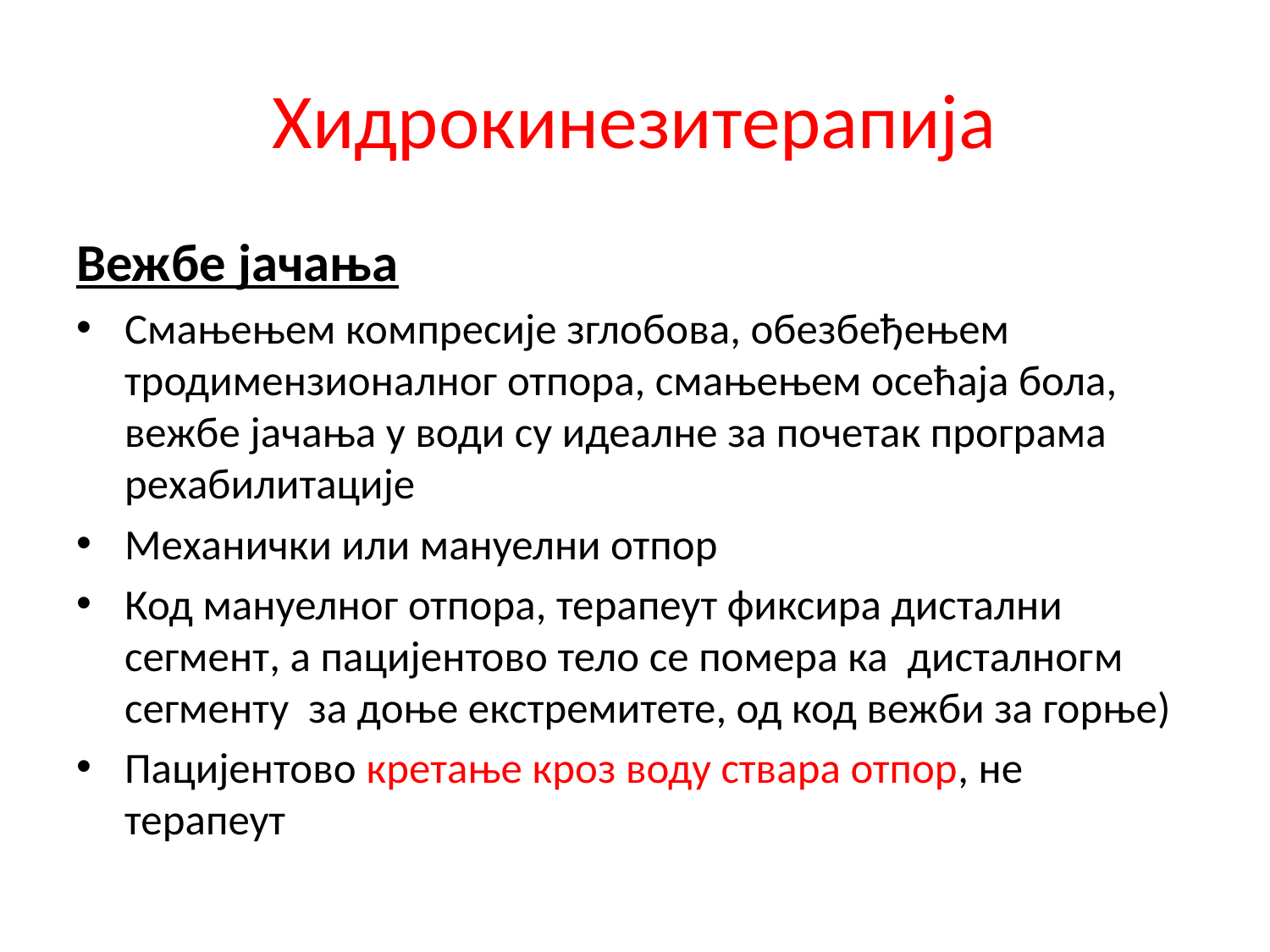

# Хидрокинезитерапија
Вежбе јачања
Смањењем компресије зглобова, обезбеђењем тродимензионалног отпора, смањењем осећаја бола, вежбе јачања у води су идеалне за почетак програма рехабилитације
Механички или мануелни отпор
Код мануелног отпора, терапеут фиксира дистални сегмент, а пацијентово тело се помера ка  дисталногм сегменту  за доње екстремитете, од код вежби за горње)
Пацијентово кретање кроз воду ствара отпор, не терапеут